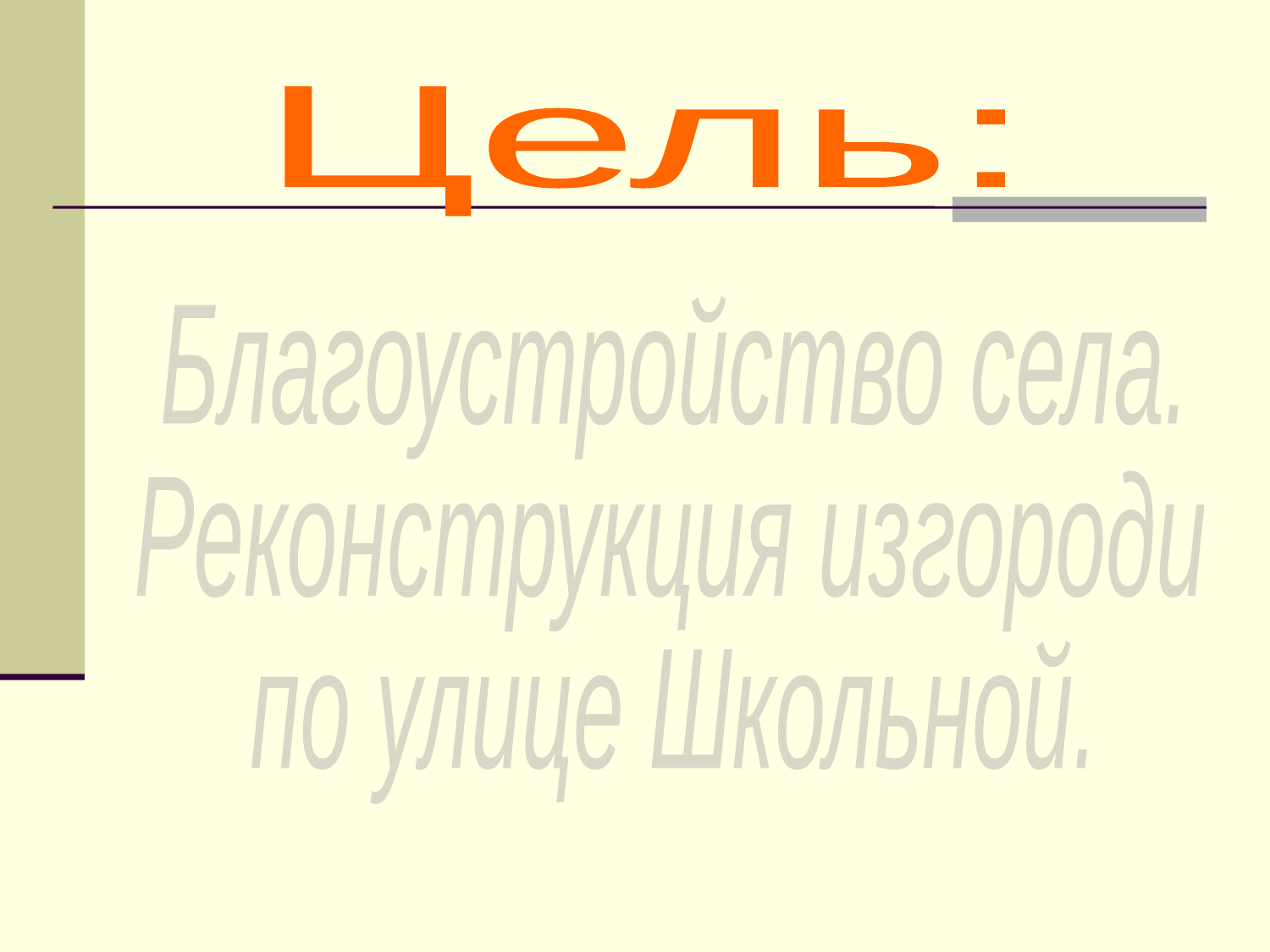

Цель:
Благоустройство села.
Реконструкция изгороди
по улице Школьной.